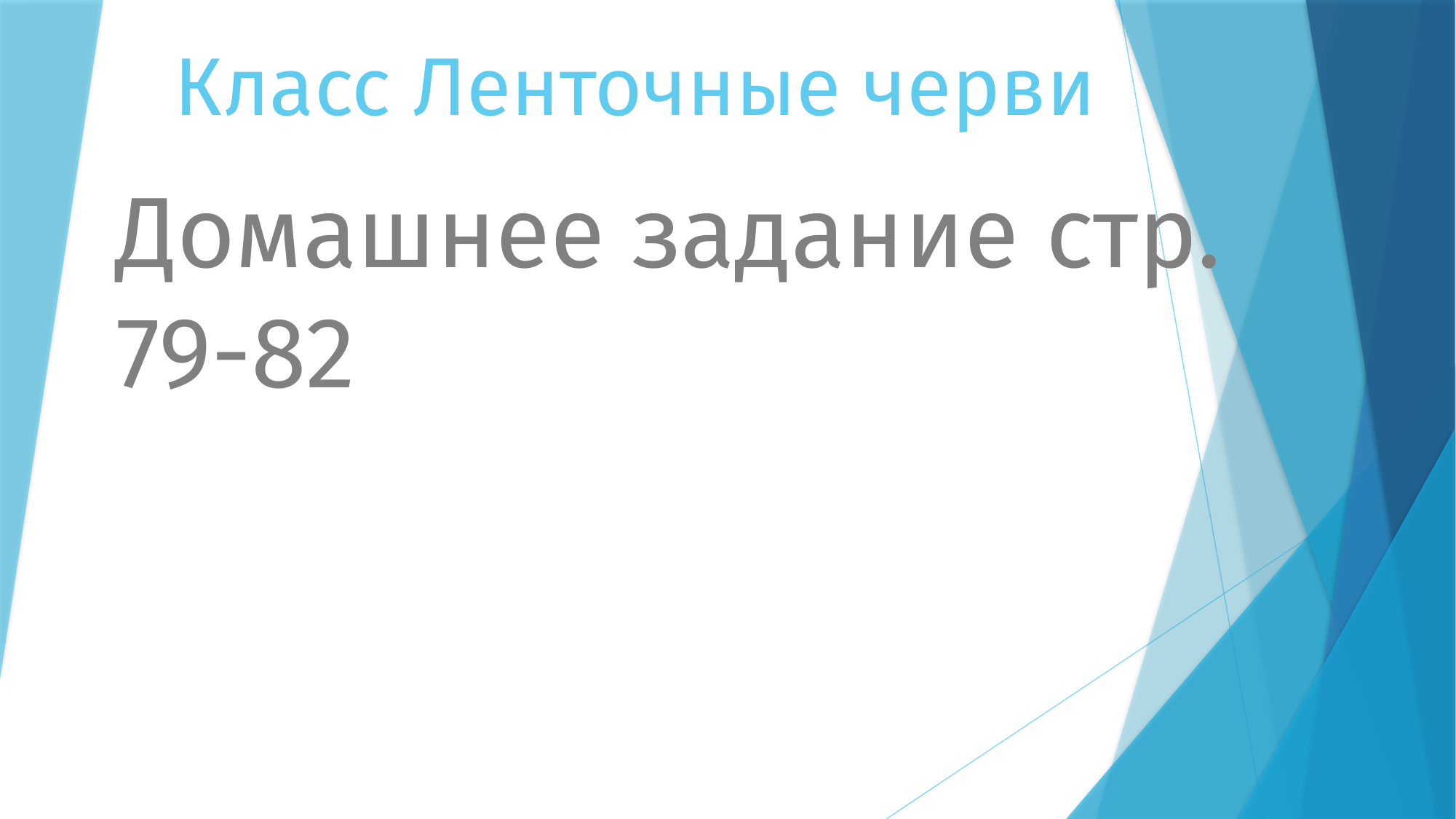

# Класс Ленточные черви
Домашнее задание стр. 79-82